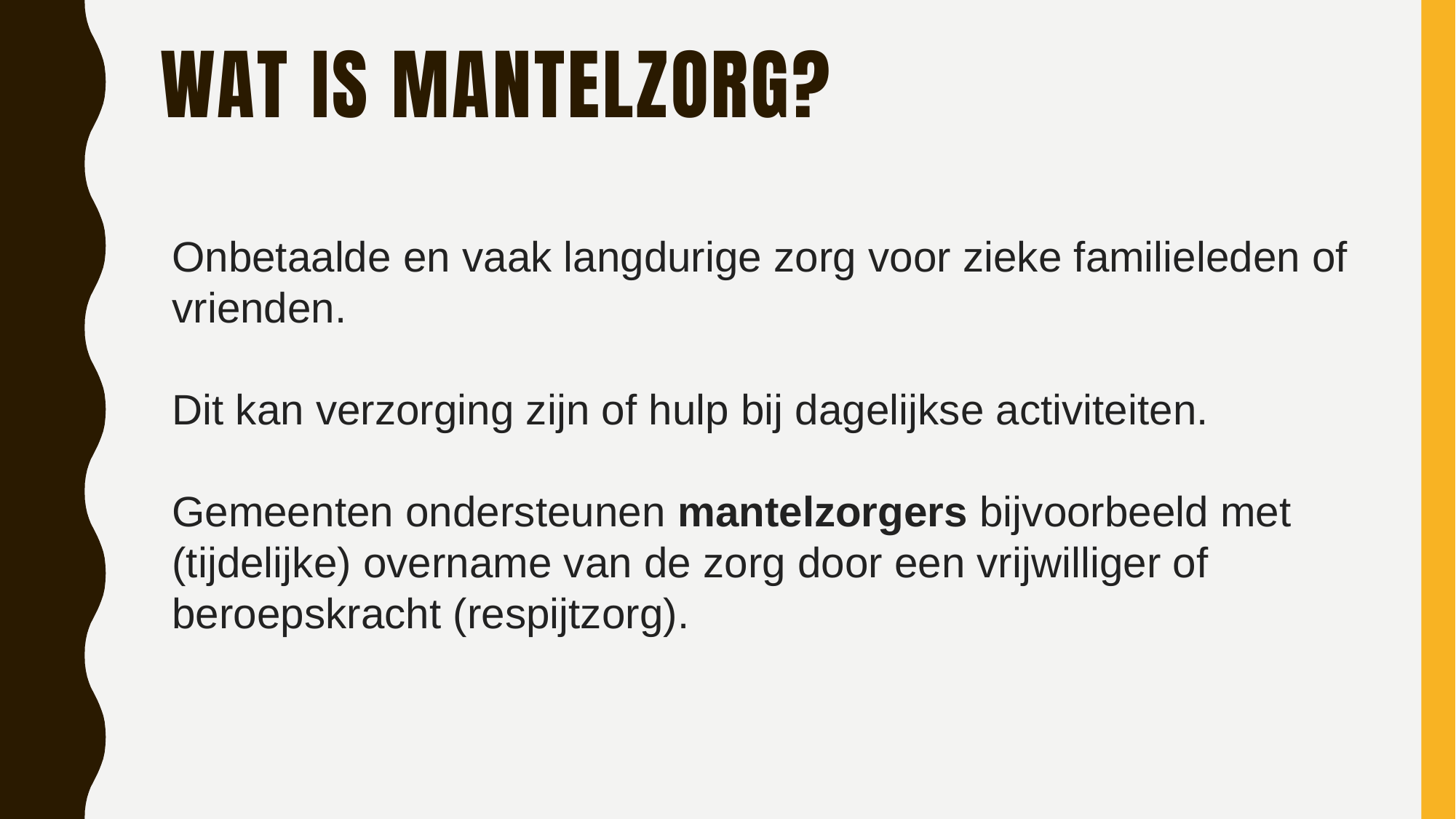

# Wat is mantelzorg?
Onbetaalde en vaak langdurige zorg voor zieke familieleden of vrienden.

Dit kan verzorging zijn of hulp bij dagelijkse activiteiten.

Gemeenten ondersteunen mantelzorgers bijvoorbeeld met (tijdelijke) overname van de zorg door een vrijwilliger of beroepskracht (respijtzorg).